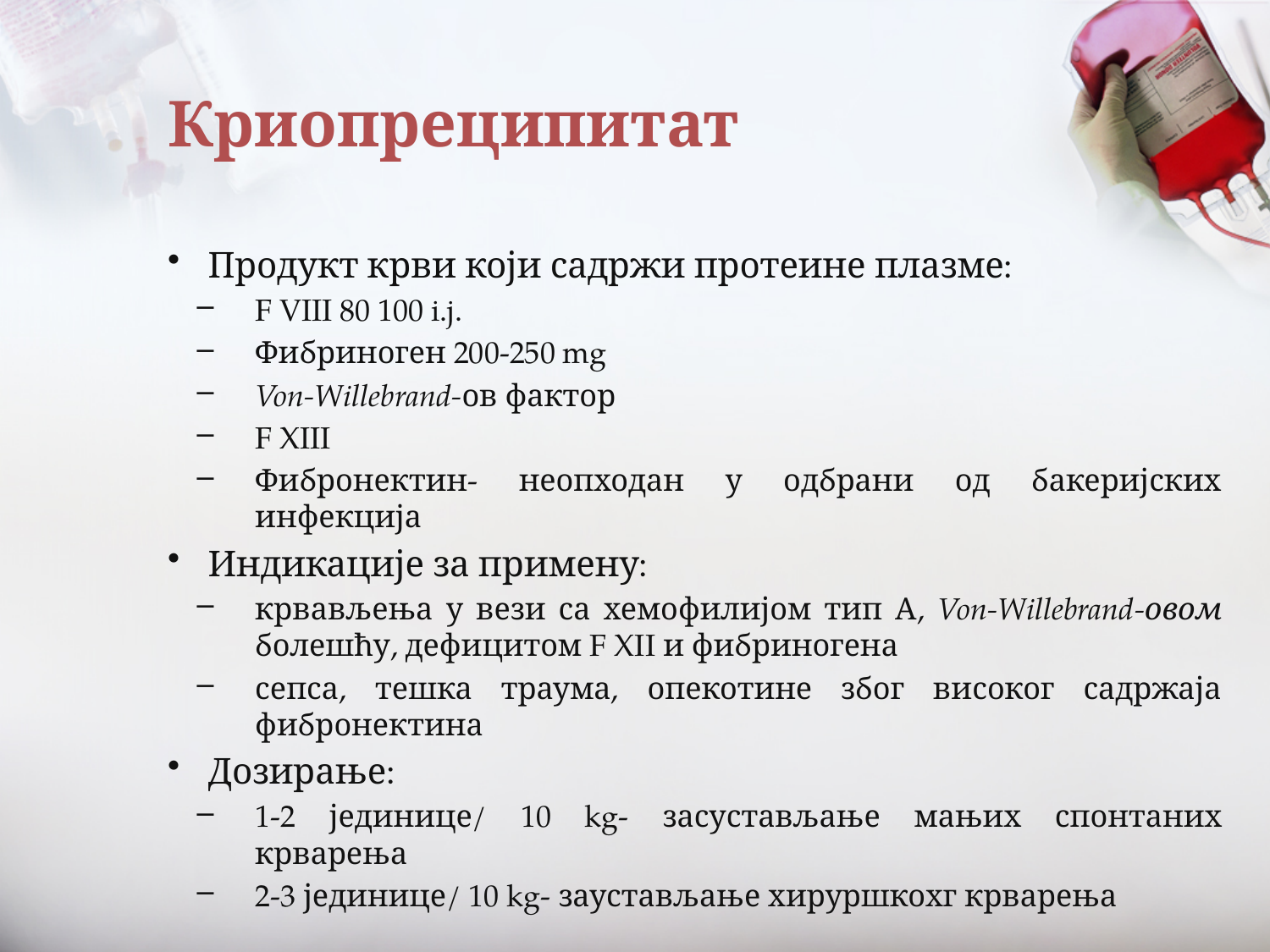

# Криопреципитат
Продукт крви који садржи протеине плазме:
F VIII 80 100 i.j.
Фибриноген 200-250 mg
Von-willebrand-ов фактор
F XIII
Фибронектин- неопходан у одбрани од бакеријских инфекција
Индикације за примену:
крвављења у вези са хемофилијом тип А, Von-willebrand-овом болешћу, дефицитом F XII и фибриногена
сепса, тешка траума, опекотине због високог садржаја фибронектина
Дозирање:
1-2 јединице/ 10 kg- засустављање мањих спонтаних крварења
2-3 јединице/ 10 kg- заустављање хируршкохг крварења